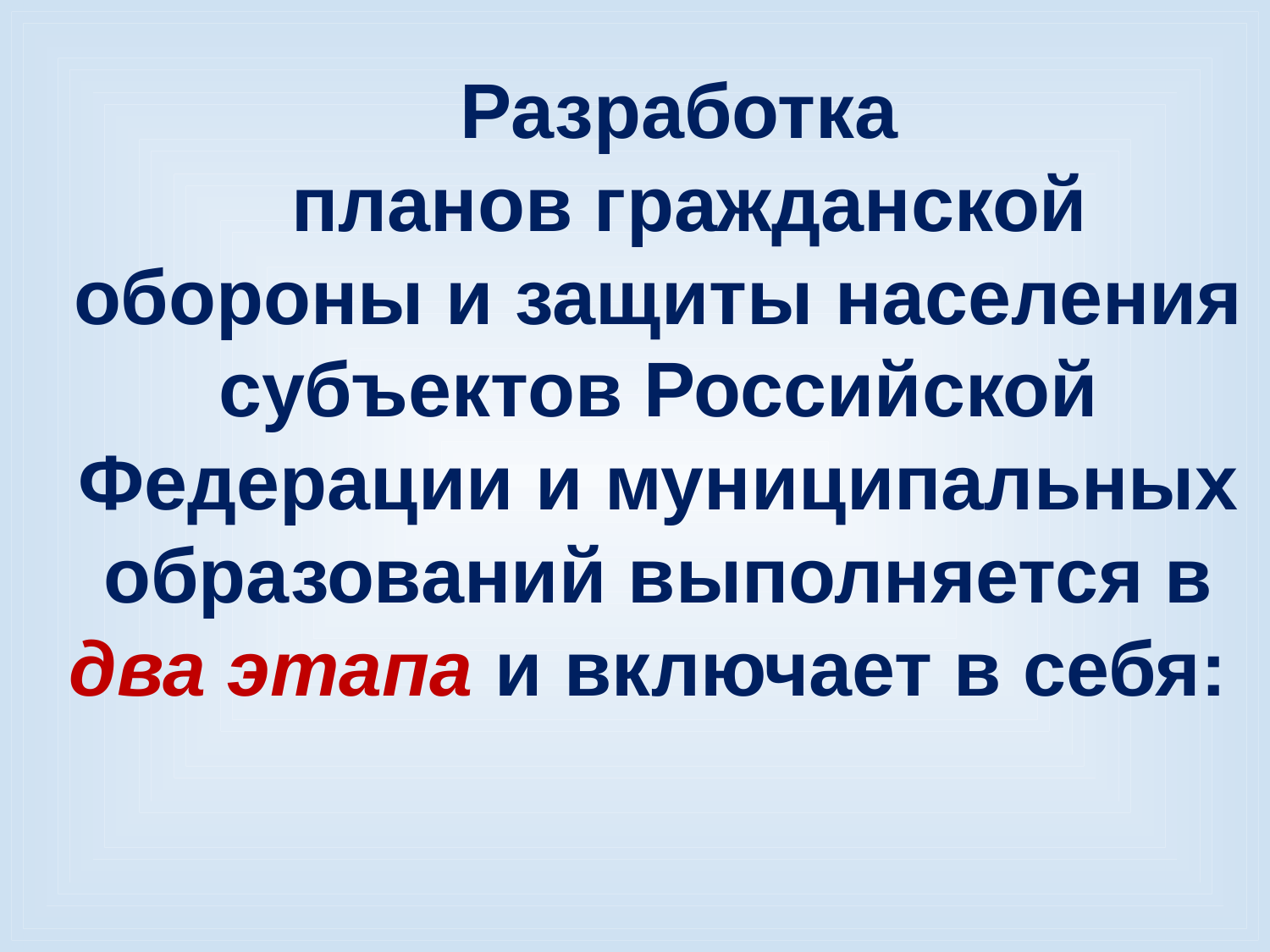

Разработка
планов гражданской обороны и защиты населения субъектов Российской Федерации и муниципальных образований выполняется в два этапа и включает в себя: